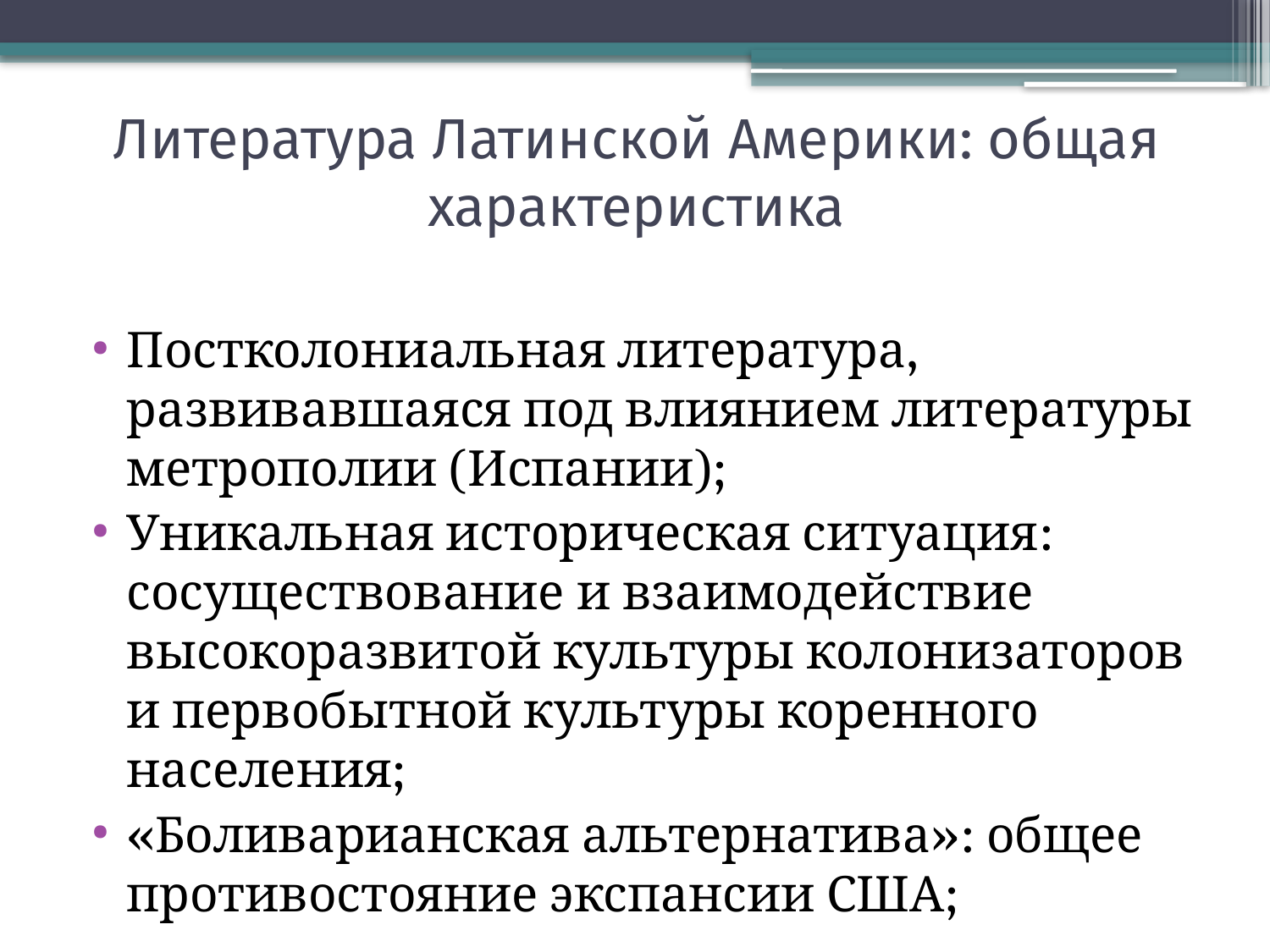

# Литература Латинской Америки: общая характеристика
Постколониальная литература, развивавшаяся под влиянием литературы метрополии (Испании);
Уникальная историческая ситуация: сосуществование и взаимодействие высокоразвитой культуры колонизаторов и первобытной культуры коренного населения;
«Боливарианская альтернатива»: общее противостояние экспансии США;